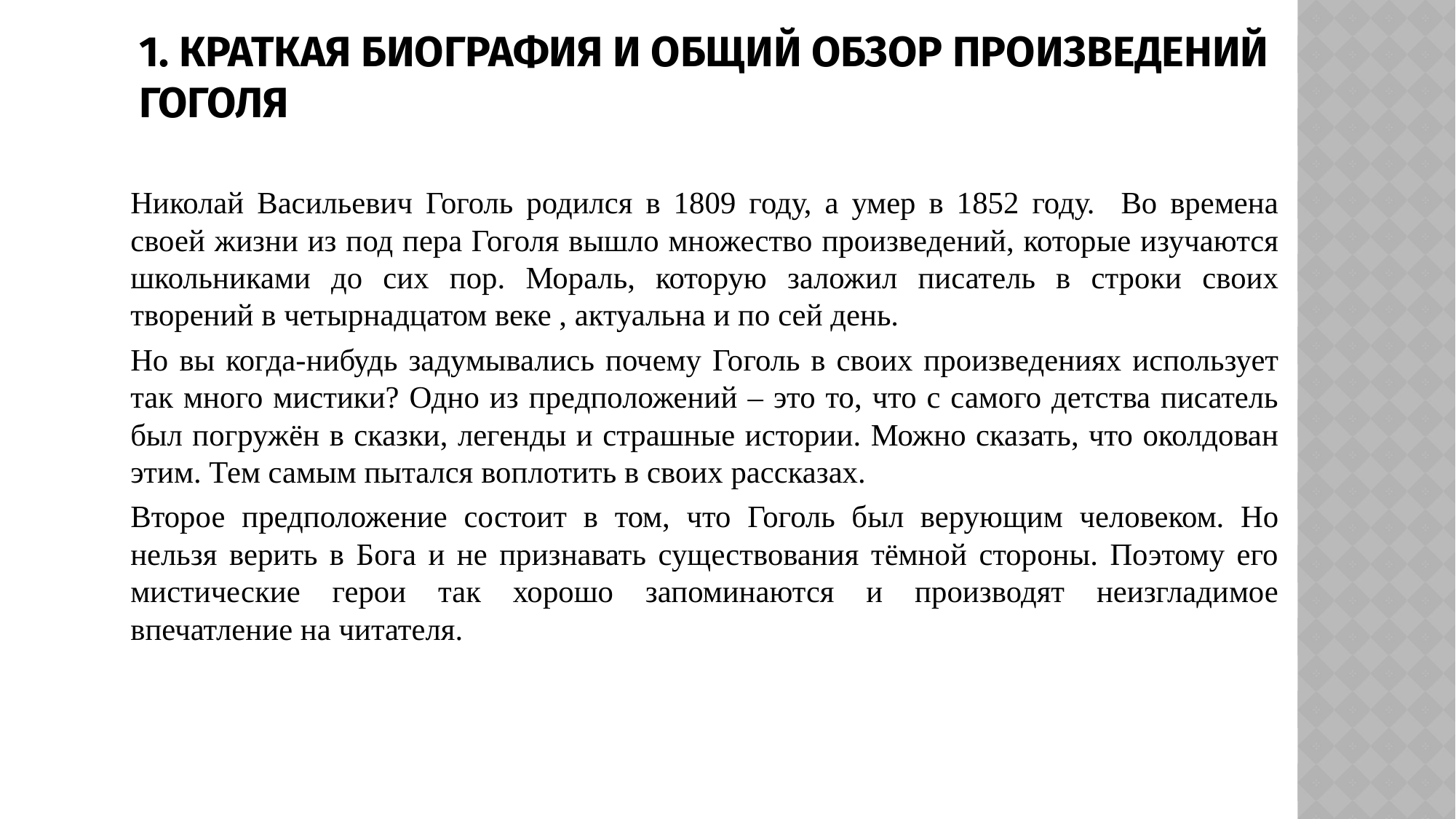

# 1. Краткая биография и общий обзор произведений Гоголя
Николай Васильевич Гоголь родился в 1809 году, а умер в 1852 году.  Во времена своей жизни из под пера Гоголя вышло множество произведений, которые изучаются школьниками до сих пор. Мораль, которую заложил писатель в строки своих творений в четырнадцатом веке , актуальна и по сей день.
Но вы когда-нибудь задумывались почему Гоголь в своих произведениях использует так много мистики? Одно из предположений – это то, что с самого детства писатель был погружён в сказки, легенды и страшные истории. Можно сказать, что околдован этим. Тем самым пытался воплотить в своих рассказах.
Второе предположение состоит в том, что Гоголь был верующим человеком. Но нельзя верить в Бога и не признавать существования тёмной стороны. Поэтому его мистические герои так хорошо запоминаются и производят неизгладимое впечатление на читателя.